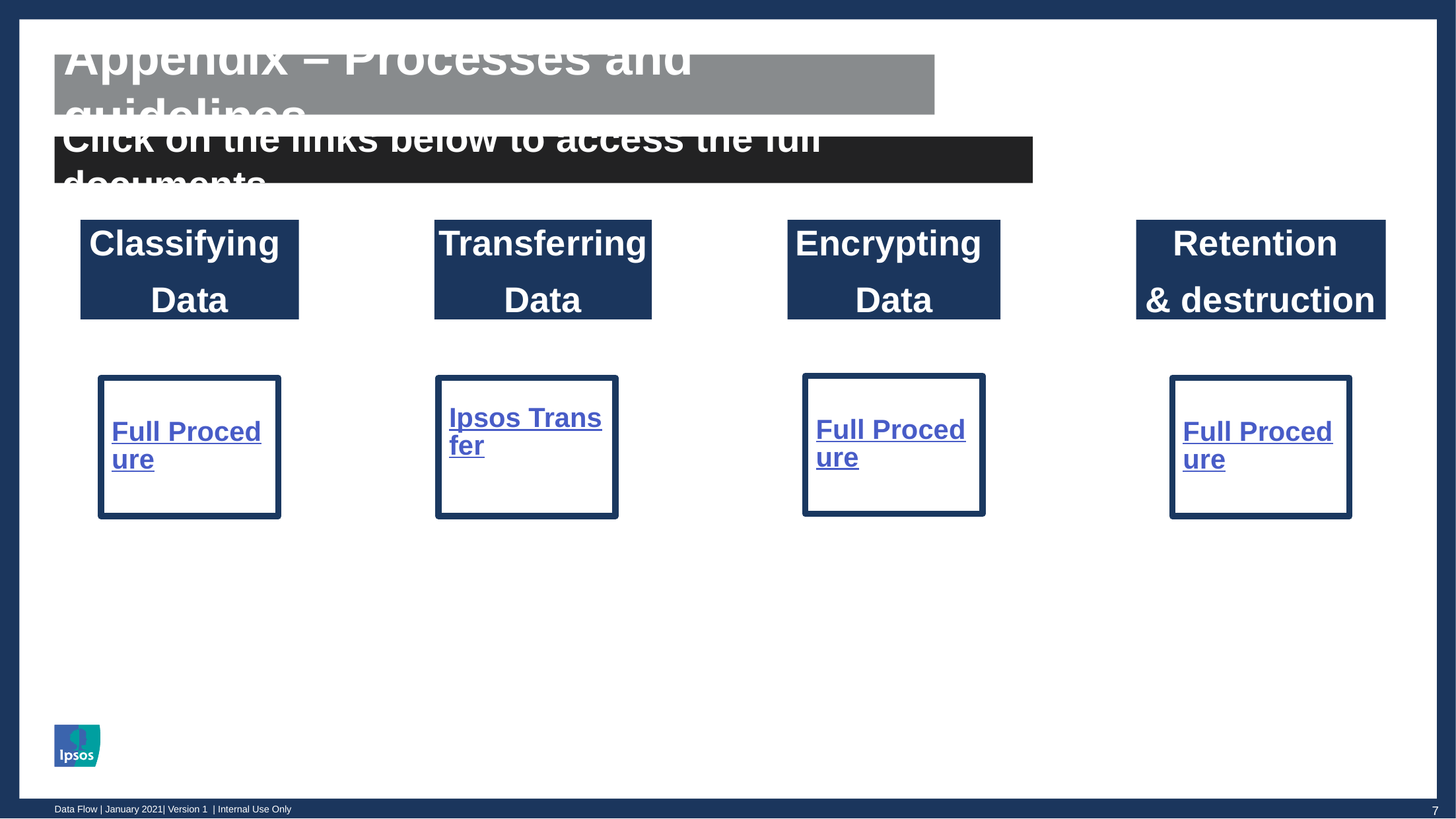

# Appendix – Processes and guidelines
Click on the links below to access the full documents
Classifying
Data
Transferring
Data
Encrypting
Data
Retention
& destruction

Full Procedure

Full Procedure

Ipsos Transfer

Full Procedure